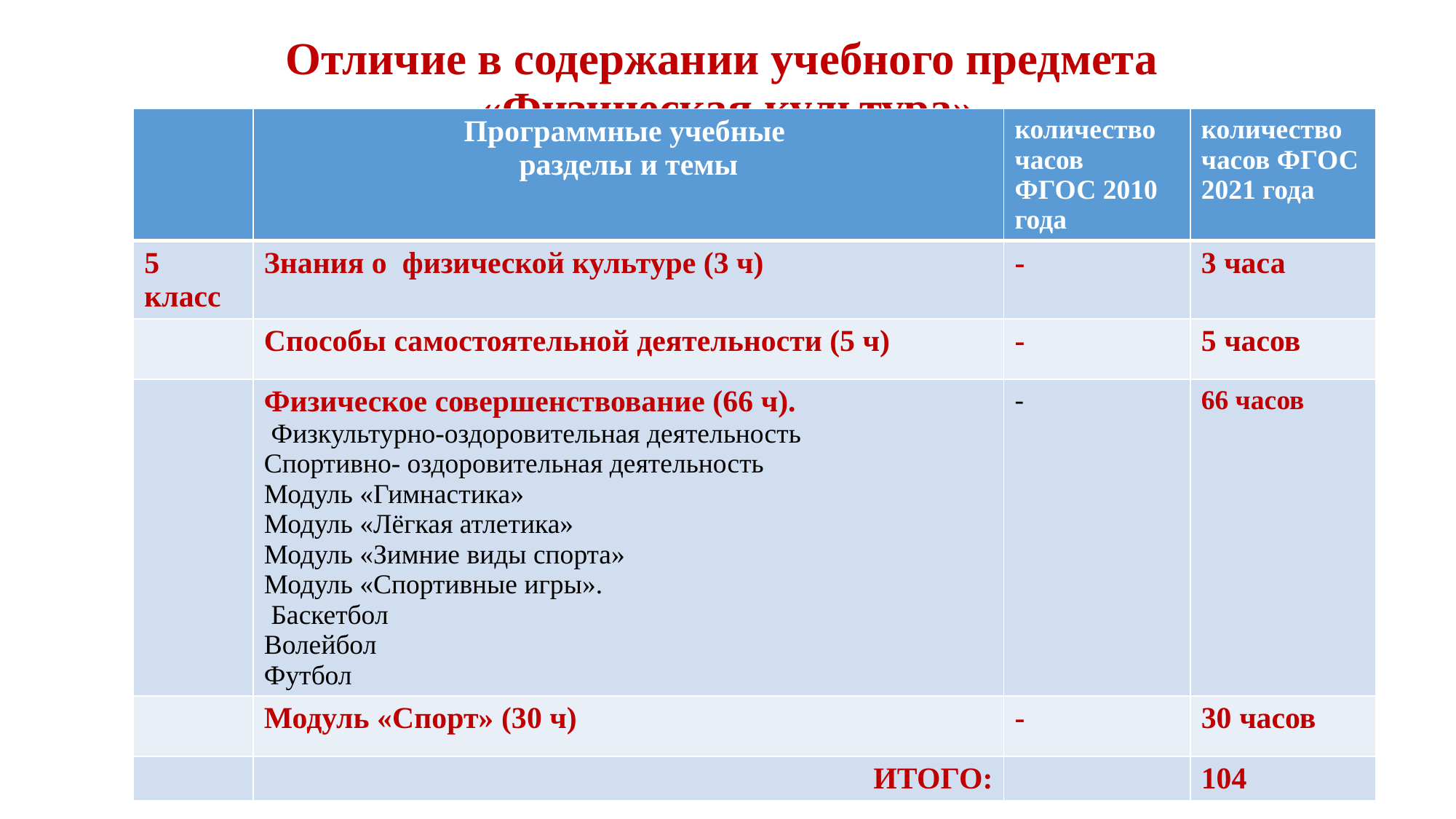

# Отличие в содержании учебного предмета «Физическая культура»
|  | Программные учебные разделы и темы | количество часов ФГОС 2010 года | количество часов ФГОС 2021 года |
| --- | --- | --- | --- |
| 5 класс | Знания о  физической культуре (3 ч) | - | 3 часа |
|  | Способы самостоятельной деятельности (5 ч) | - | 5 часов |
|  | Физическое совершенствование (66 ч). Физкультурно-оздоровительная деятельность Спортивно- оздоровительная деятельность Модуль «Гимнастика» Модуль «Лёгкая атлетика» Модуль «Зимние виды спорта» Модуль «Спортивные игры». Баскетбол Волейбол Футбол | - | 66 часов |
|  | Модуль «Спорт» (30 ч) | - | 30 часов |
|  | ИТОГО: |  | 104 |